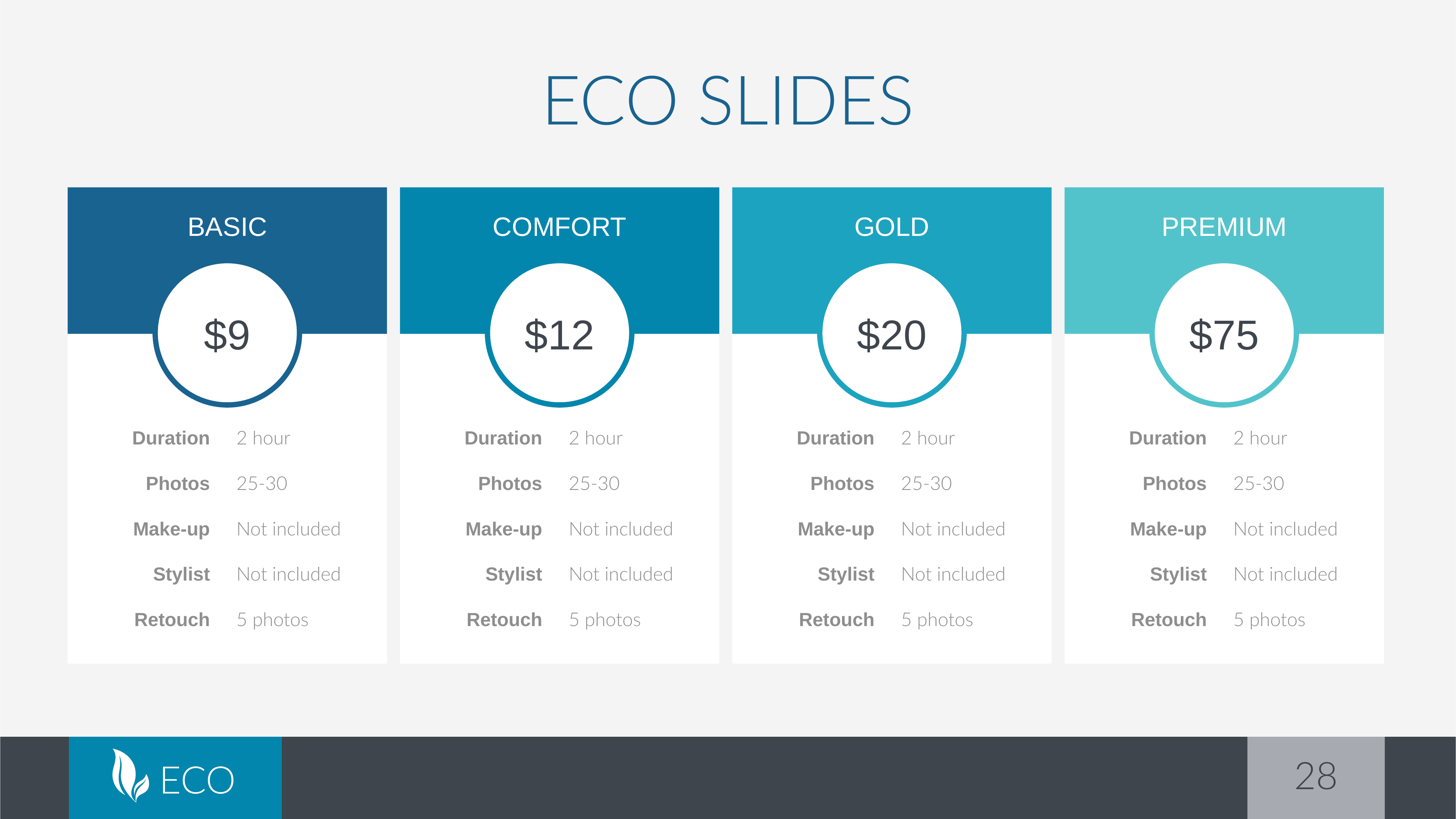

# ECO SLIDES

Basic

$9
Duration

Photos

Make-up

Stylist

Retouch
2 hour

25-30

Not included

Not included

5 photos

Comfort

$12
Duration

Photos

Make-up

Stylist

Retouch
2 hour

25-30

Not included

Not included

5 photos

Gold

$20
Duration

Photos

Make-up

Stylist

Retouch
2 hour

25-30

Not included

Not included

5 photos

Premium

$75
Duration

Photos

Make-up

Stylist

Retouch
2 hour

25-30

Not included

Not included

5 photos
28